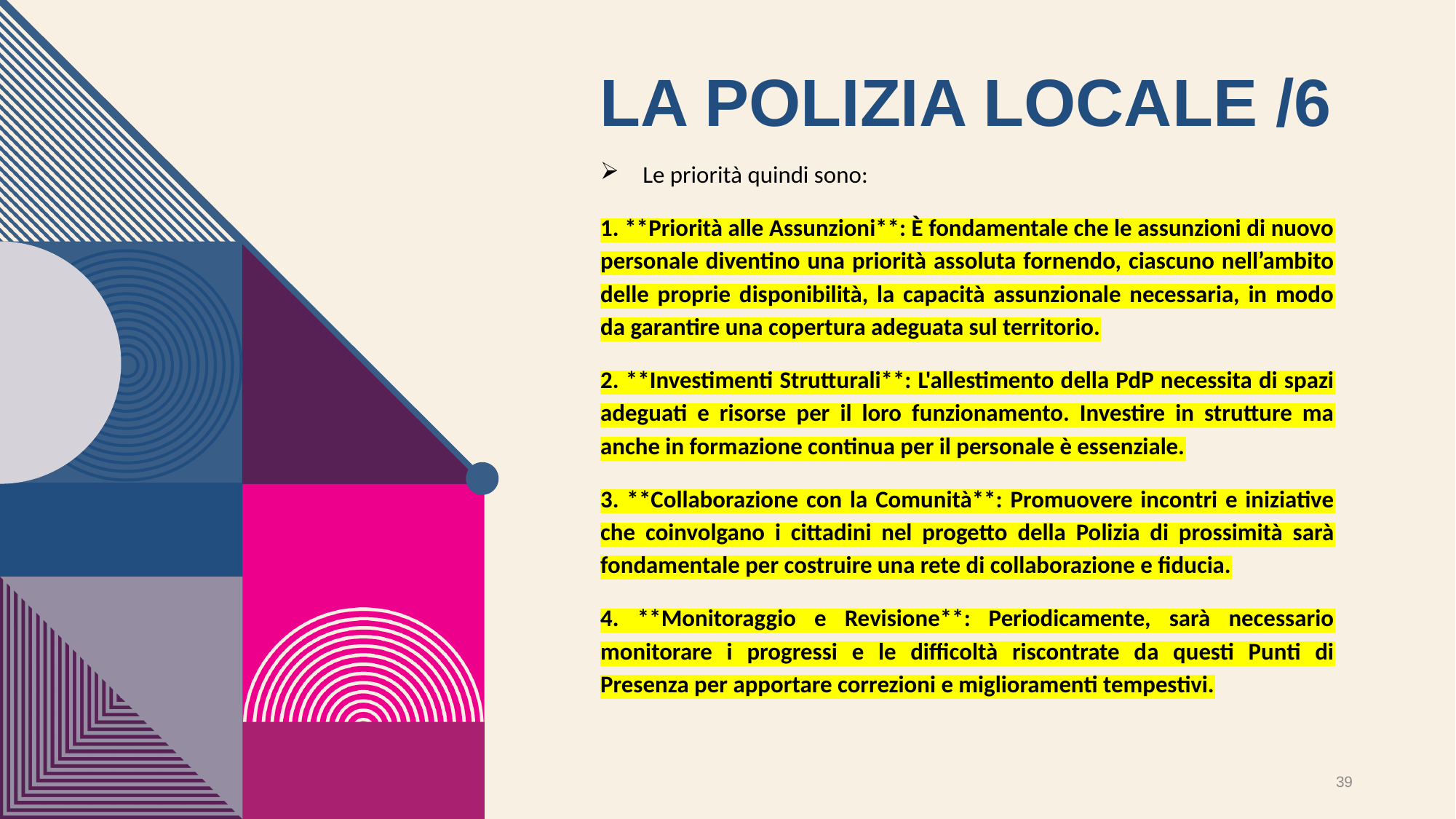

# La polizia locale /6
Le priorità quindi sono:
1. **Priorità alle Assunzioni**: È fondamentale che le assunzioni di nuovo personale diventino una priorità assoluta fornendo, ciascuno nell’ambito delle proprie disponibilità, la capacità assunzionale necessaria, in modo da garantire una copertura adeguata sul territorio.
2. **Investimenti Strutturali**: L'allestimento della PdP necessita di spazi adeguati e risorse per il loro funzionamento. Investire in strutture ma anche in formazione continua per il personale è essenziale.
3. **Collaborazione con la Comunità**: Promuovere incontri e iniziative che coinvolgano i cittadini nel progetto della Polizia di prossimità sarà fondamentale per costruire una rete di collaborazione e fiducia.
4. **Monitoraggio e Revisione**: Periodicamente, sarà necessario monitorare i progressi e le difficoltà riscontrate da questi Punti di Presenza per apportare correzioni e miglioramenti tempestivi.

39